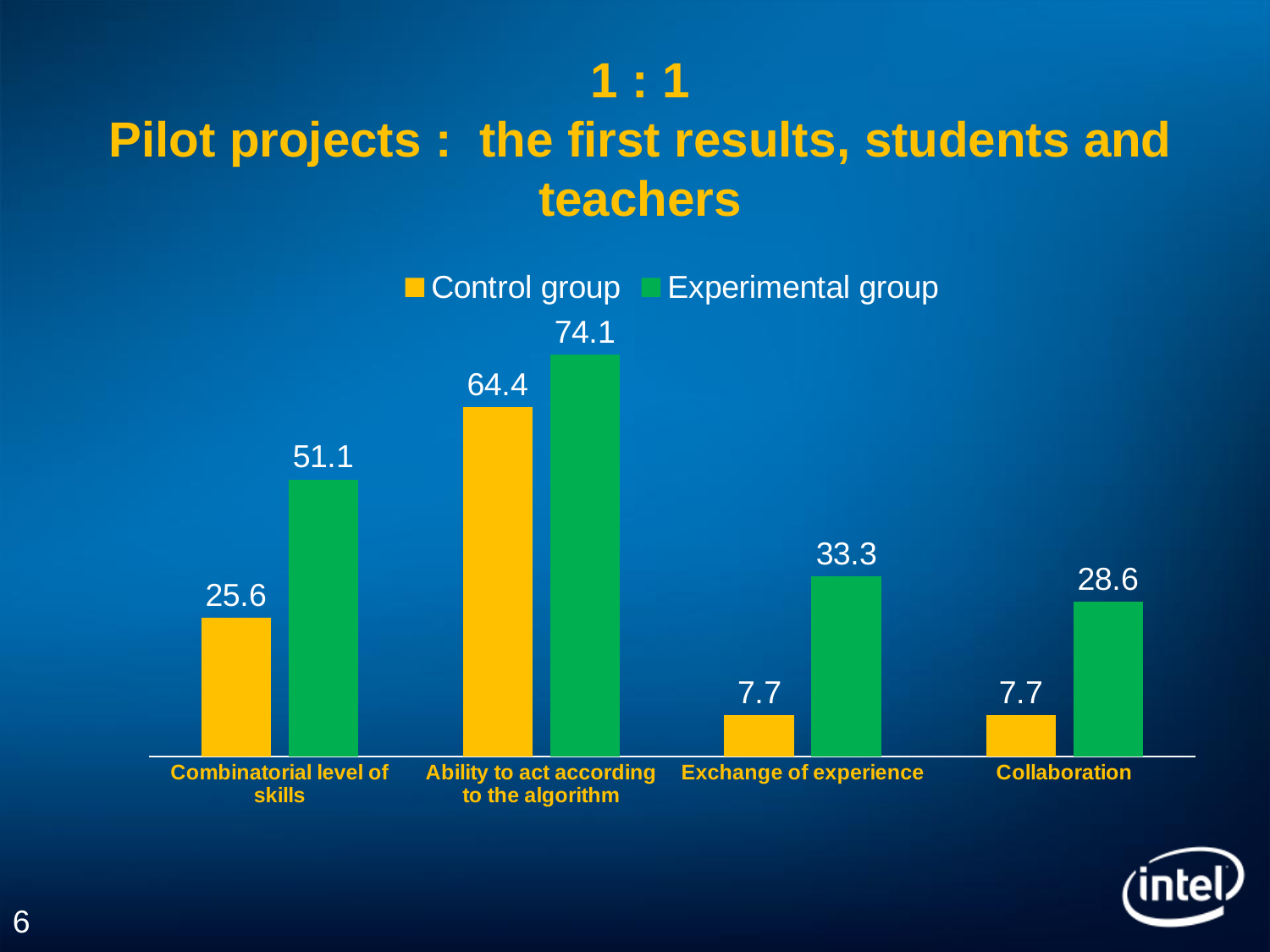

1 : 1
Pilot projects :  the first results, students and teachers

### Chart

| Category | Control group | Experimental group |
|---|---|---|
| Combinatorial level of skills | 25.6 | 51.1 |
| Ability to act according to the algorithm | 64.4 | 74.1 |
| Exchange of experience | 7.7 | 33.300000000000004 |
| Collaboration | 7.7 | 28.6 |
6